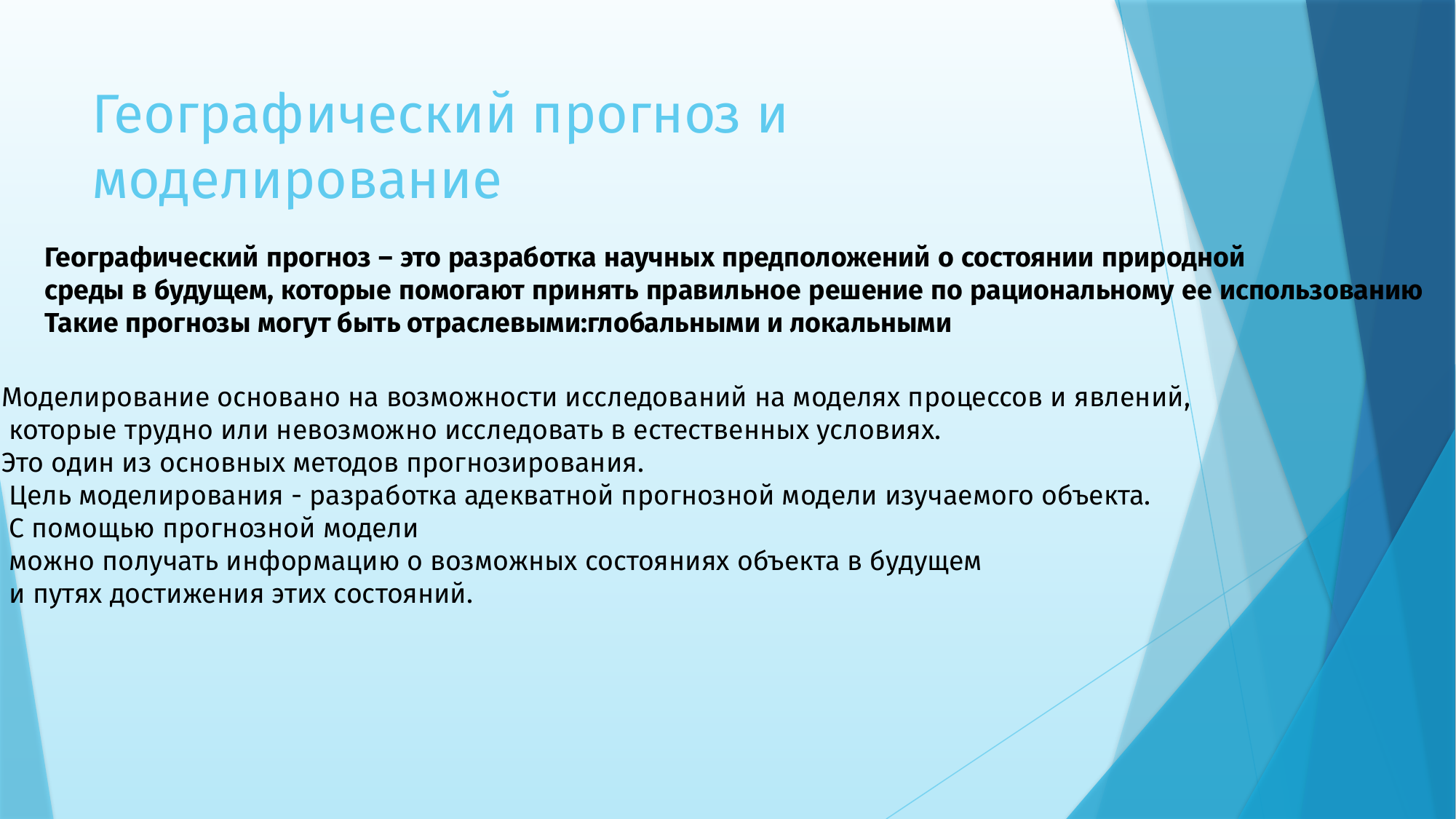

# Географический прогноз и моделирование
Географический прогноз – это разработка научных предположений о состоянии природной
среды в будущем, которые помогают принять правильное решение по рациональному ее использованию
Такие прогнозы могут быть отраслевыми:глобальными и локальными
Моделирование основано на возможности исследований на моделях процессов и явлений,
 которые трудно или невозможно исследовать в естественных условиях.
Это один из основных методов прогнозирования.
 Цель моделирования - разработка адекватной прогнозной модели изучаемого объекта.
 С помощью прогнозной модели
 можно получать информацию о возможных состояниях объекта в будущем
 и путях достижения этих состояний.